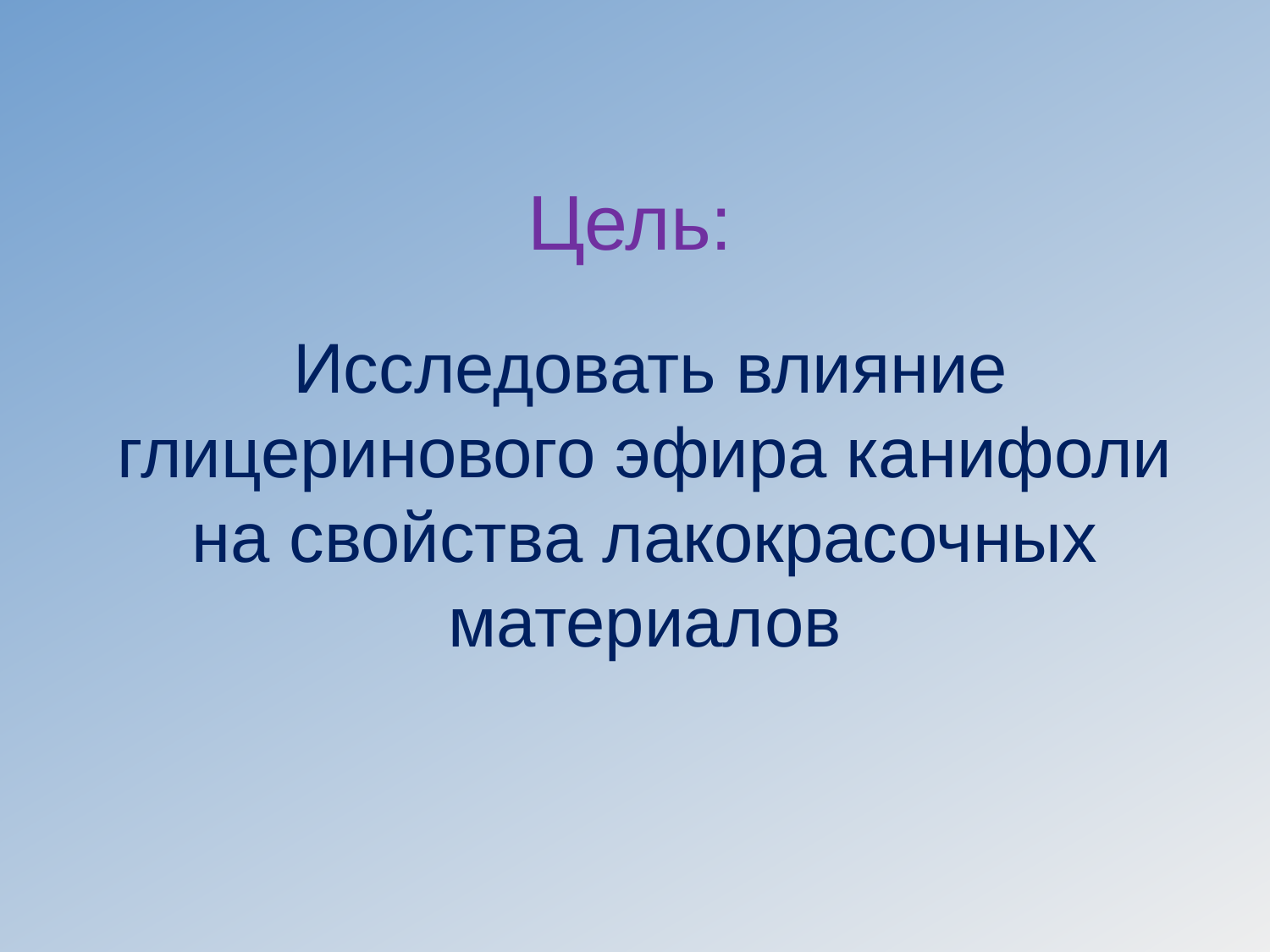

Цель:
 Исследовать влияние глицеринового эфира канифоли на свойства лакокрасочных материалов